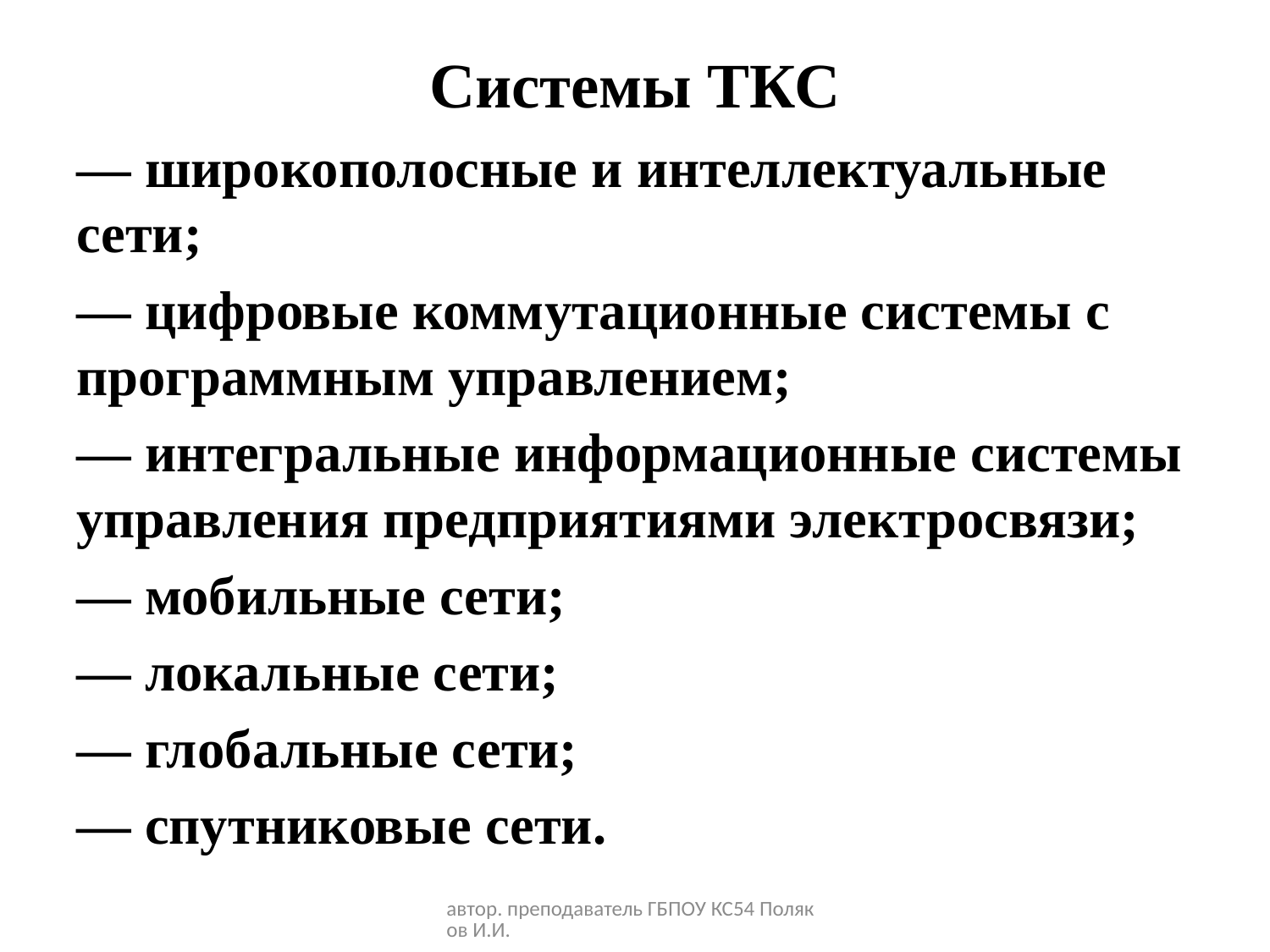

# Системы ТКС
— широкополосные и интеллектуальные сети;
— цифровые коммутационные системы с программным управлением;
— интегральные информационные системы управления предприятиями электросвязи;
— мобильные сети;
— локальные сети;
— глобальные сети;
— спутниковые сети.
автор. преподаватель ГБПОУ КС54 Поляков И.И.